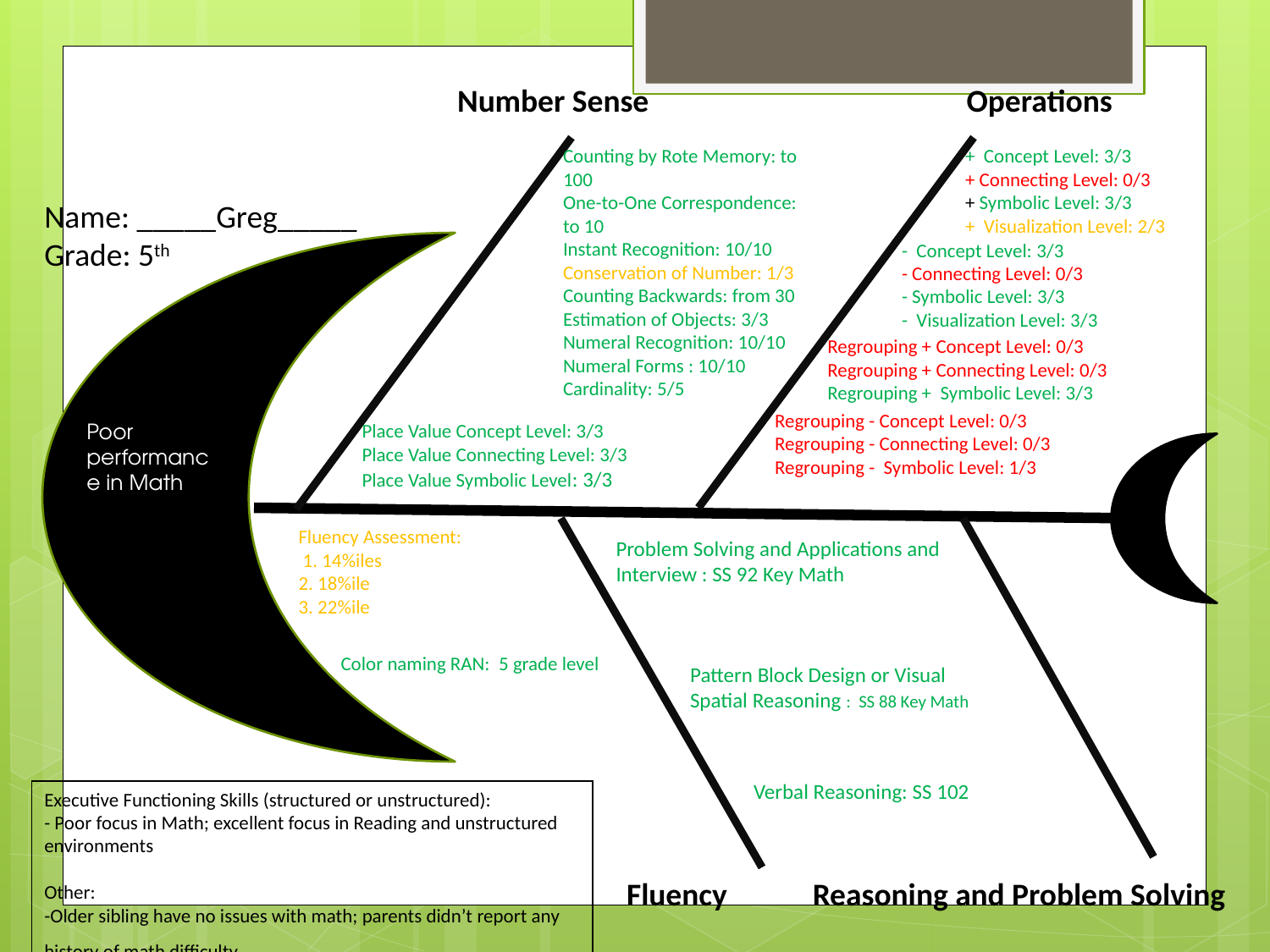

Number Sense
Operations

Counting by Rote Memory: to 100
One-to-One Correspondence: to 10
Instant Recognition: 10/10
Conservation of Number: 1/3
Counting Backwards: from 30
Estimation of Objects: 3/3
Numeral Recognition: 10/10
Numeral Forms : 10/10
Cardinality: 5/5
+  Concept Level: 3/3
+ Connecting Level: 0/3
+ Symbolic Level: 3/3
+  Visualization Level: 2/3
Name: _____Greg_____
Grade: 5th
-  Concept Level: 3/3
- Connecting Level: 0/3
- Symbolic Level: 3/3
-  Visualization Level: 3/3

Regrouping + Concept Level: 0/3
Regrouping + Connecting Level: 0/3
Regrouping +  Symbolic Level: 3/3
Regrouping - Concept Level: 0/3
Regrouping - Connecting Level: 0/3
Regrouping -  Symbolic Level: 1/3
Poor performance in Math
Place Value Concept Level: 3/3
Place Value Connecting Level: 3/3
Place Value Symbolic Level: 3/3

Fluency Assessment:
 1. 14%iles
2. 18%ile
3. 22%ile
Problem Solving and Applications and
Interview : SS 92 Key Math
Color naming RAN:  5 grade level
Pattern Block Design or Visual Spatial Reasoning :  SS 88 Key Math
Verbal Reasoning: SS 102
Executive Functioning Skills (structured or unstructured):
- Poor focus in Math; excellent focus in Reading and unstructured environments

Other:
-Older sibling have no issues with math; parents didn’t report any history of math difficulty
Fluency
Reasoning and Problem Solving